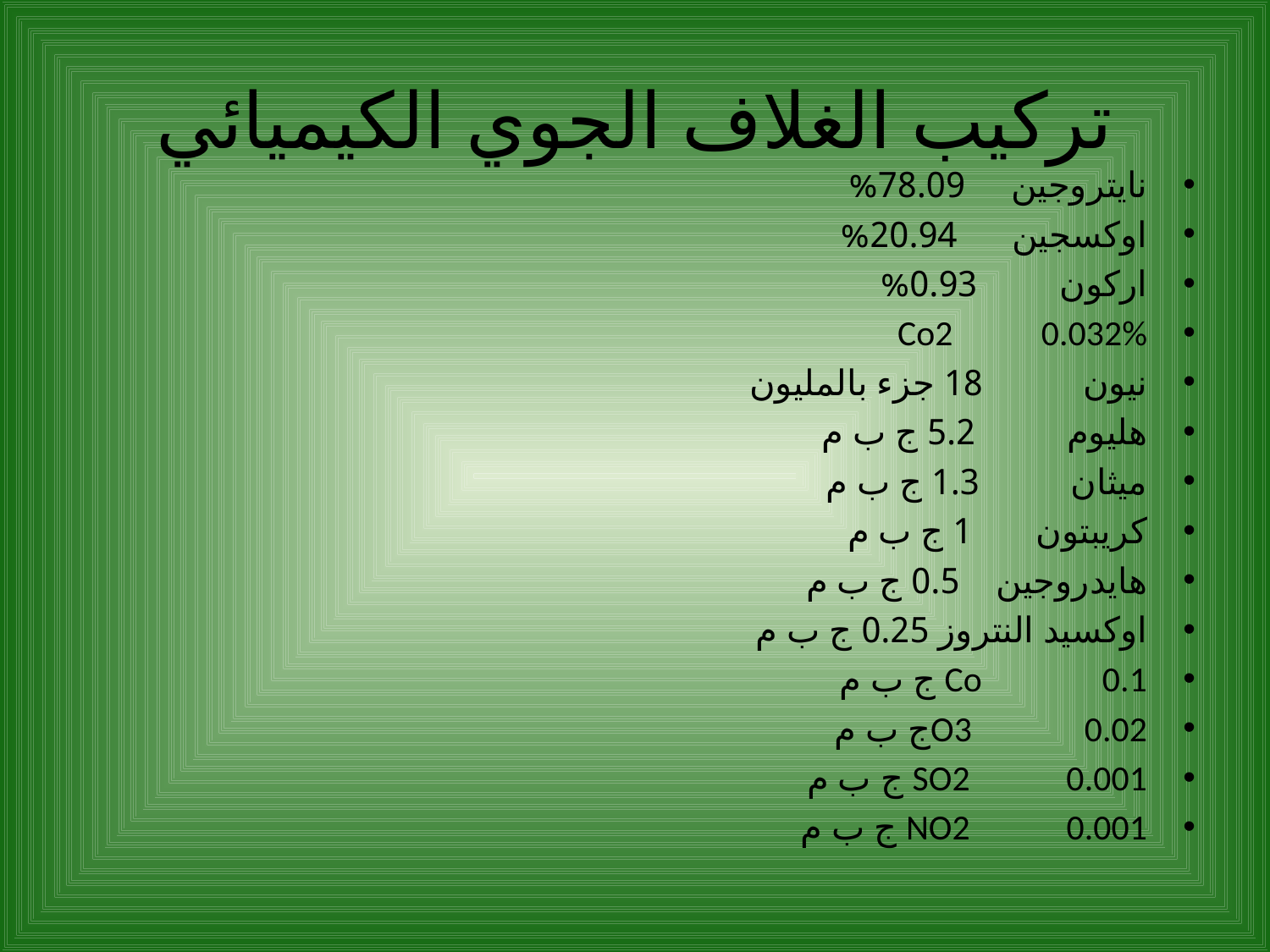

# تركيب الغلاف الجوي الكيميائي
نايتروجين     78.09%
اوكسجين      20.94%
اركون         0.93%
Co2           0.032%
نيون           18 جزء بالمليون
هليوم          5.2 ج ب م
ميثان          1.3 ج ب م
كريبتون       1 ج ب م
هايدروجين    0.5 ج ب م
اوكسيد النتروز 0.25 ج ب م
Co               0.1 ج ب م
O3              0.02ج ب م
SO2            0.001 ج ب م
NO2            0.001 ج ب م